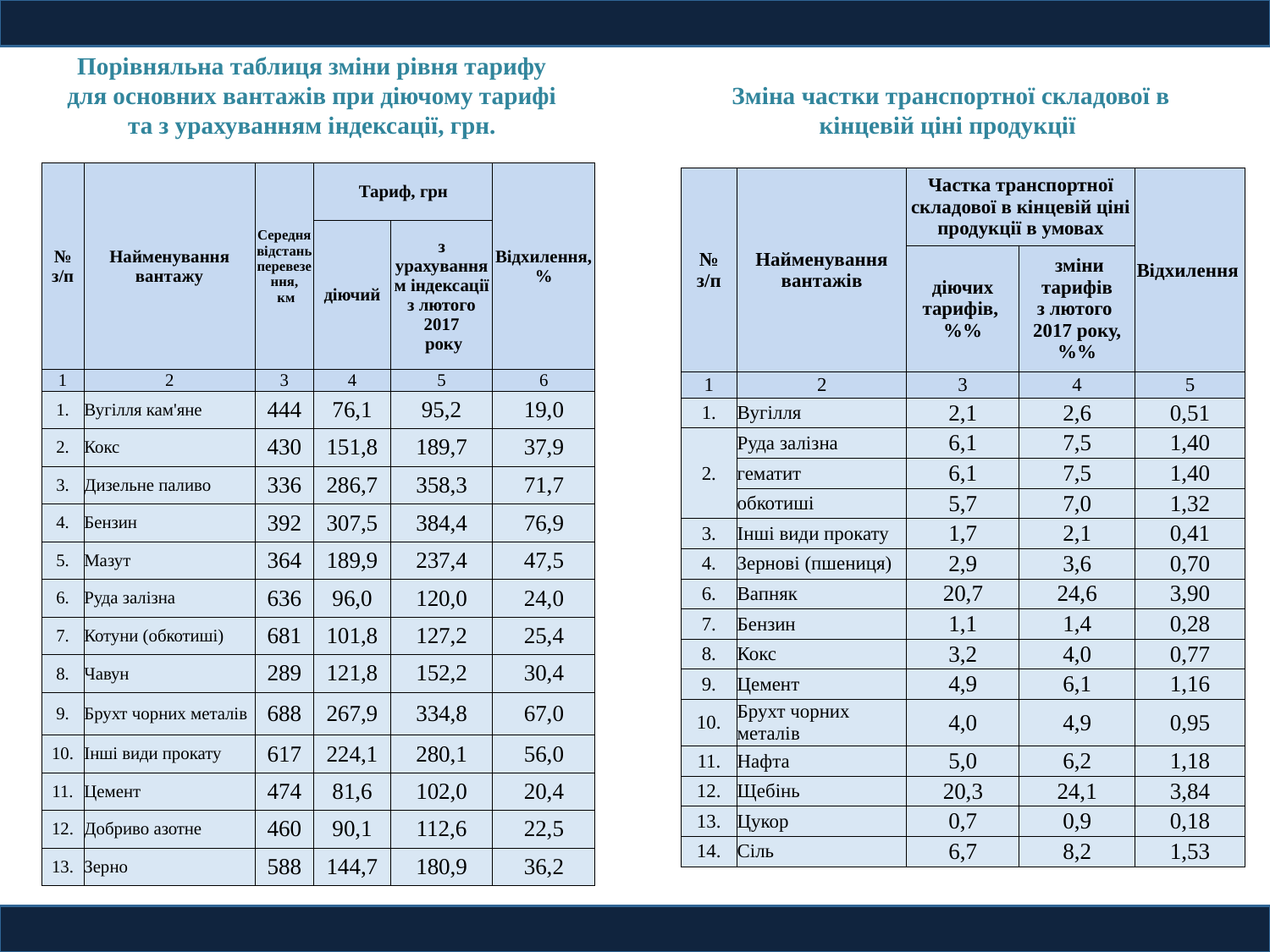

Порівняльна таблиця зміни рівня тарифу для основних вантажів при діючому тарифі та з урахуванням індексації, грн.
Зміна частки транспортної складової в кінцевій ціні продукції
|  |  |  |  |  |
| --- | --- | --- | --- | --- |
| № з/п | Найменування вантажів | Частка транспортної складової в кінцевій ціні продукції в умовах |  | Відхилення |
|  |  | діючих тарифів, %% | зміни тарифів з лютого 2017 року, %% |  |
| 1 | 2 | 3 | 4 | 5 |
| 1. | Вугілля | 2,1 | 2,6 | 0,51 |
| 2. | Руда залізна | 6,1 | 7,5 | 1,40 |
|  | гематит | 6,1 | 7,5 | 1,40 |
|  | обкотиші | 5,7 | 7,0 | 1,32 |
| 3. | Інші види прокату | 1,7 | 2,1 | 0,41 |
| 4. | Зернові (пшениця) | 2,9 | 3,6 | 0,70 |
| 6. | Вапняк | 20,7 | 24,6 | 3,90 |
| 7. | Бензин | 1,1 | 1,4 | 0,28 |
| 8. | Кокс | 3,2 | 4,0 | 0,77 |
| 9. | Цемент | 4,9 | 6,1 | 1,16 |
| 10. | Брухт чорних металів | 4,0 | 4,9 | 0,95 |
| 11. | Нафта | 5,0 | 6,2 | 1,18 |
| 12. | Щебінь | 20,3 | 24,1 | 3,84 |
| 13. | Цукор | 0,7 | 0,9 | 0,18 |
| 14. | Сіль | 6,7 | 8,2 | 1,53 |
| № з/п | Найменування вантажу | Середня відстань перевезення, км | Тариф, грн |  | Відхилення, % |
| --- | --- | --- | --- | --- | --- |
|  |  |  | діючий | з урахуванням індексації з лютого 2017 року |  |
| 1 | 2 | 3 | 4 | 5 | 6 |
| 1. | Вугілля кам'яне | 444 | 76,1 | 95,2 | 19,0 |
| 2. | Кокс | 430 | 151,8 | 189,7 | 37,9 |
| 3. | Дизельне паливо | 336 | 286,7 | 358,3 | 71,7 |
| 4. | Бензин | 392 | 307,5 | 384,4 | 76,9 |
| 5. | Мазут | 364 | 189,9 | 237,4 | 47,5 |
| 6. | Руда залізна | 636 | 96,0 | 120,0 | 24,0 |
| 7. | Котуни (обкотиші) | 681 | 101,8 | 127,2 | 25,4 |
| 8. | Чавун | 289 | 121,8 | 152,2 | 30,4 |
| 9. | Брухт чорних металів | 688 | 267,9 | 334,8 | 67,0 |
| 10. | Інші види прокату | 617 | 224,1 | 280,1 | 56,0 |
| 11. | Цемент | 474 | 81,6 | 102,0 | 20,4 |
| 12. | Добриво азотне | 460 | 90,1 | 112,6 | 22,5 |
| 13. | Зерно | 588 | 144,7 | 180,9 | 36,2 |